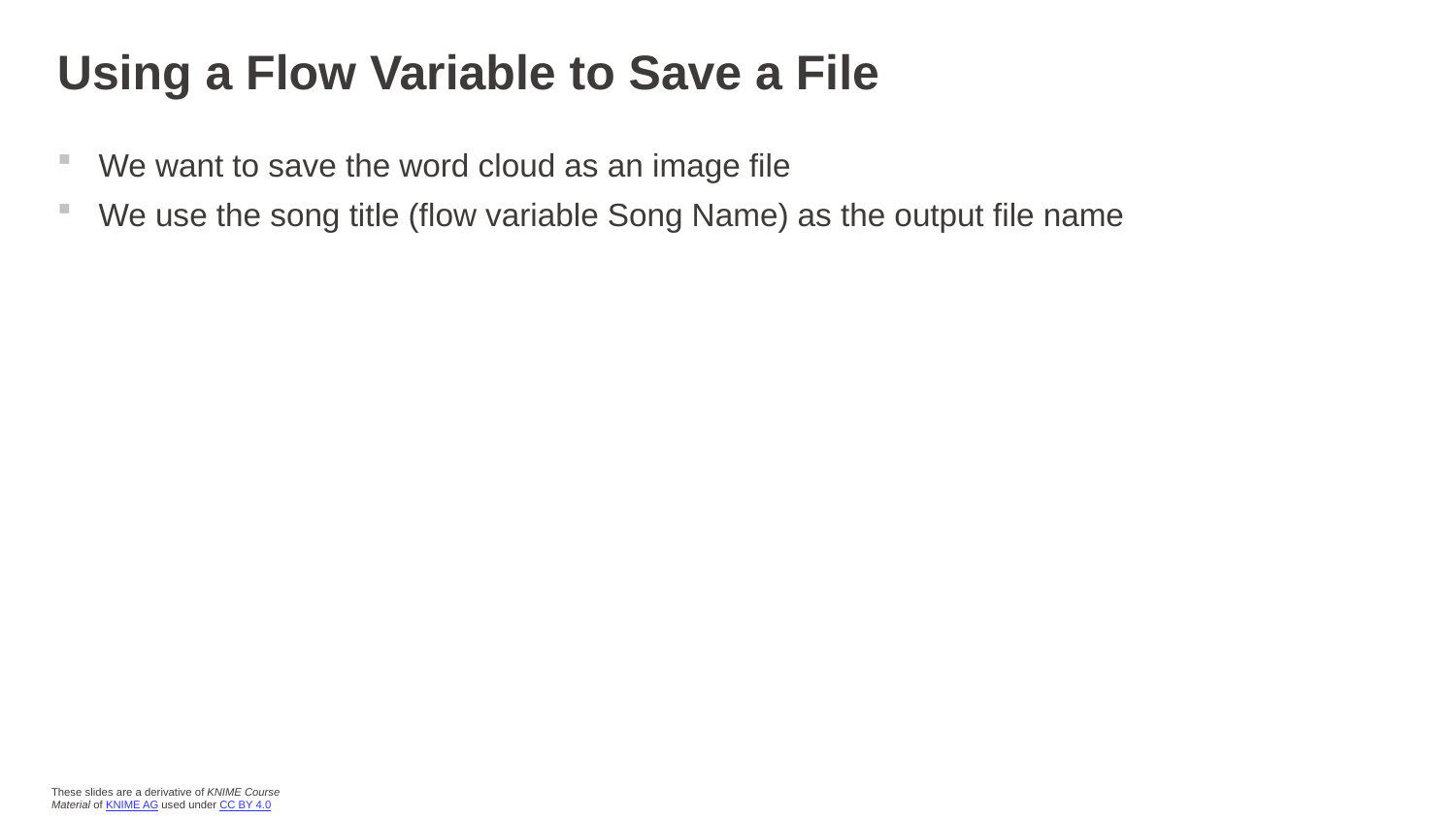

# Using a Flow Variable to Save a File
We want to save the word cloud as an image file
We use the song title (flow variable Song Name) as the output file name